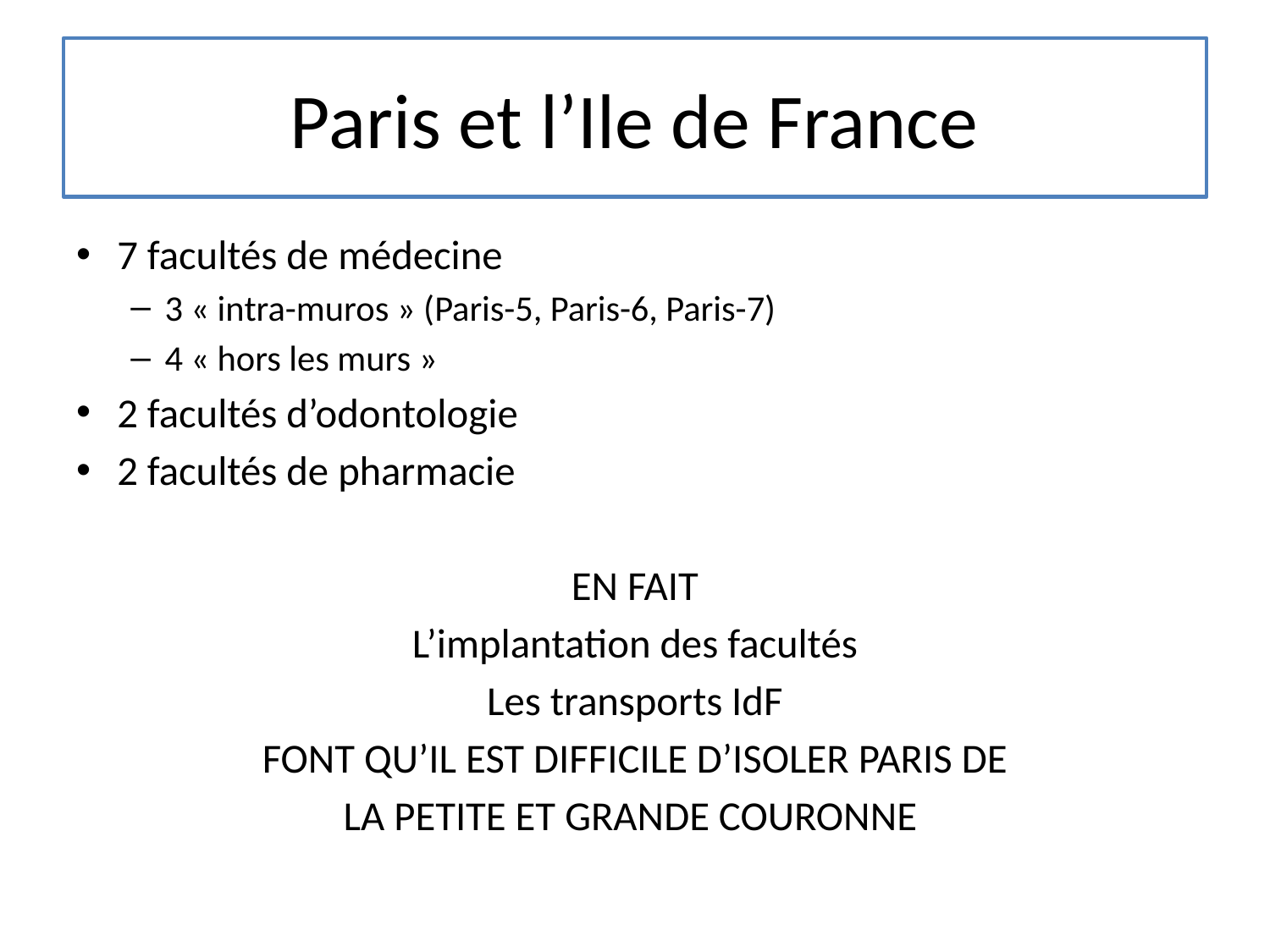

# Paris et l’Ile de France
7 facultés de médecine
3 « intra-muros » (Paris-5, Paris-6, Paris-7)
4 « hors les murs »
2 facultés d’odontologie
2 facultés de pharmacie

EN FAIT
L’implantation des facultés
Les transports IdF
FONT QU’IL EST DIFFICILE D’ISOLER PARIS DE
LA PETITE ET GRANDE COURONNE